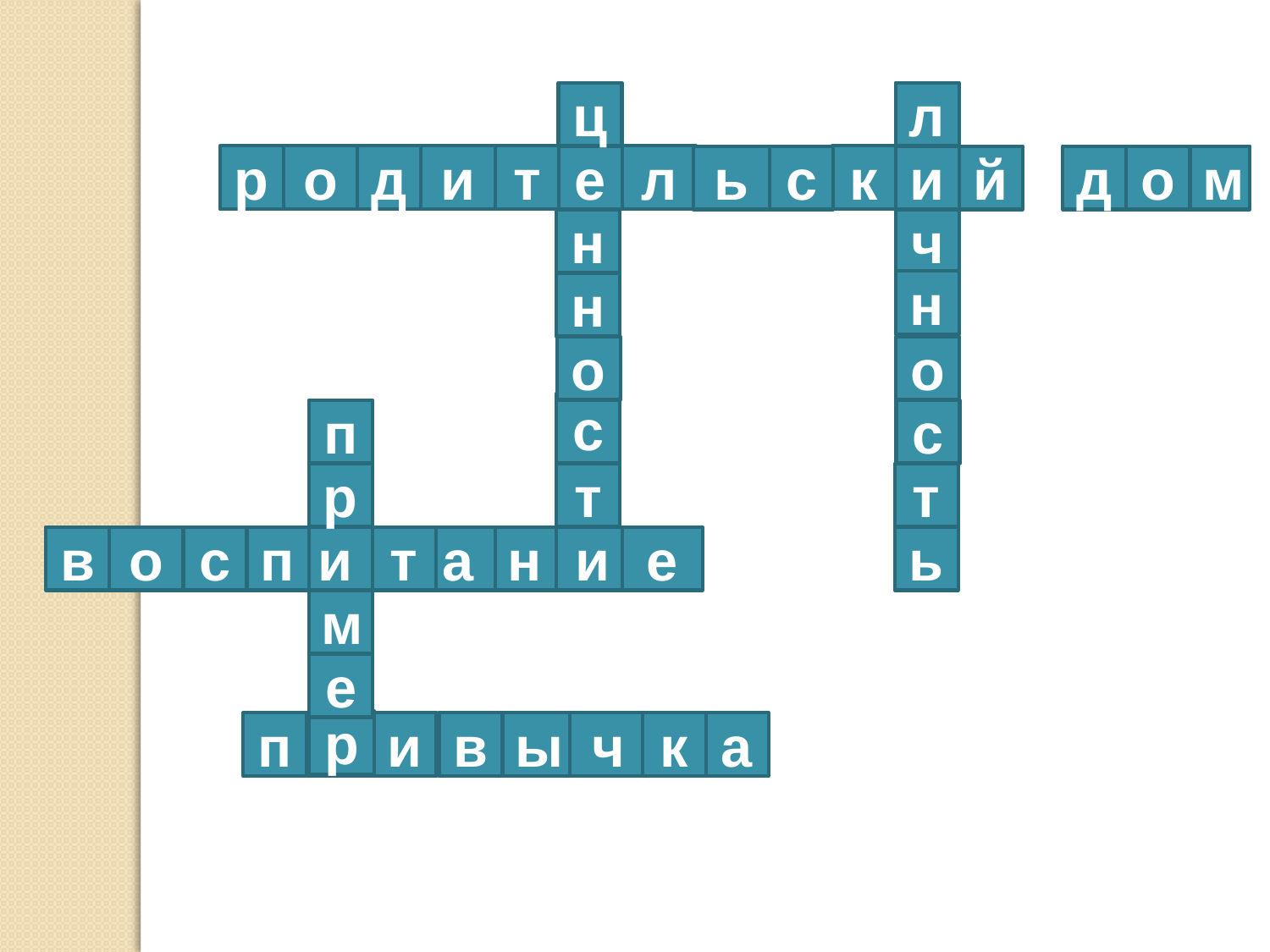

ц
л
р
о
д
и
т
е
л
к
ь
с
и
й
д
о
м
н
ч
н
н
о
о
с
п
с
р
т
т
в
о
с
п
и
т
а
н
и
е
ь
м
е
р
п

и
в
ы
ч
к
а